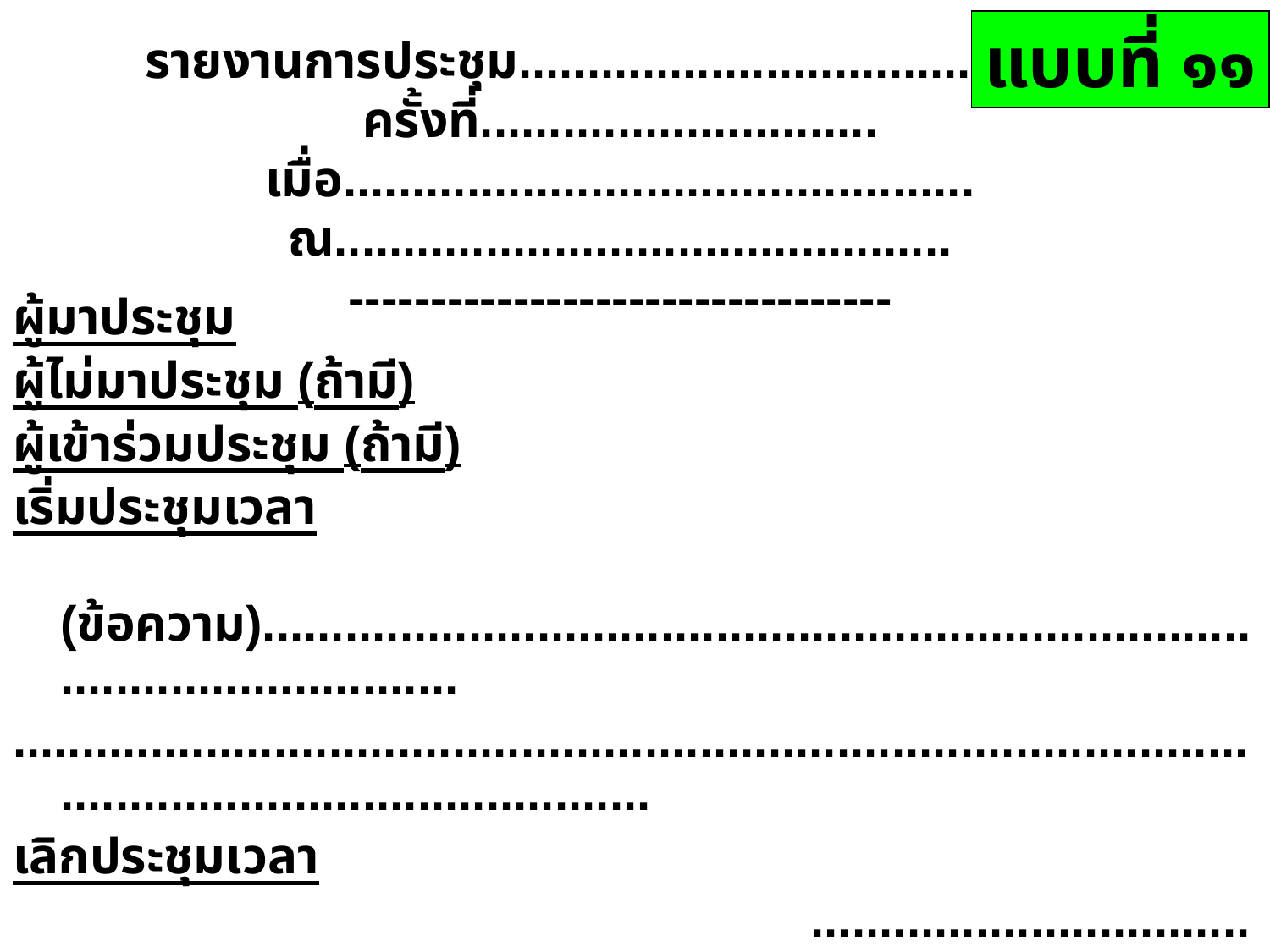

แบบที่ ๑๑
# รายงานการประชุม.......................................... ครั้งที่............................. เมื่อ.............................................. ณ............................................. ---------------------------------
ผู้มาประชุม
ผู้ไม่มาประชุม (ถ้ามี)
ผู้เข้าร่วมประชุม (ถ้ามี)
เริ่มประชุมเวลา
		(ข้อความ).....................................................................................................
.....................................................................................................................................
เลิกประชุมเวลา
                                                          ....................................................
                                                                 ผู้จดรายงานการประชุม